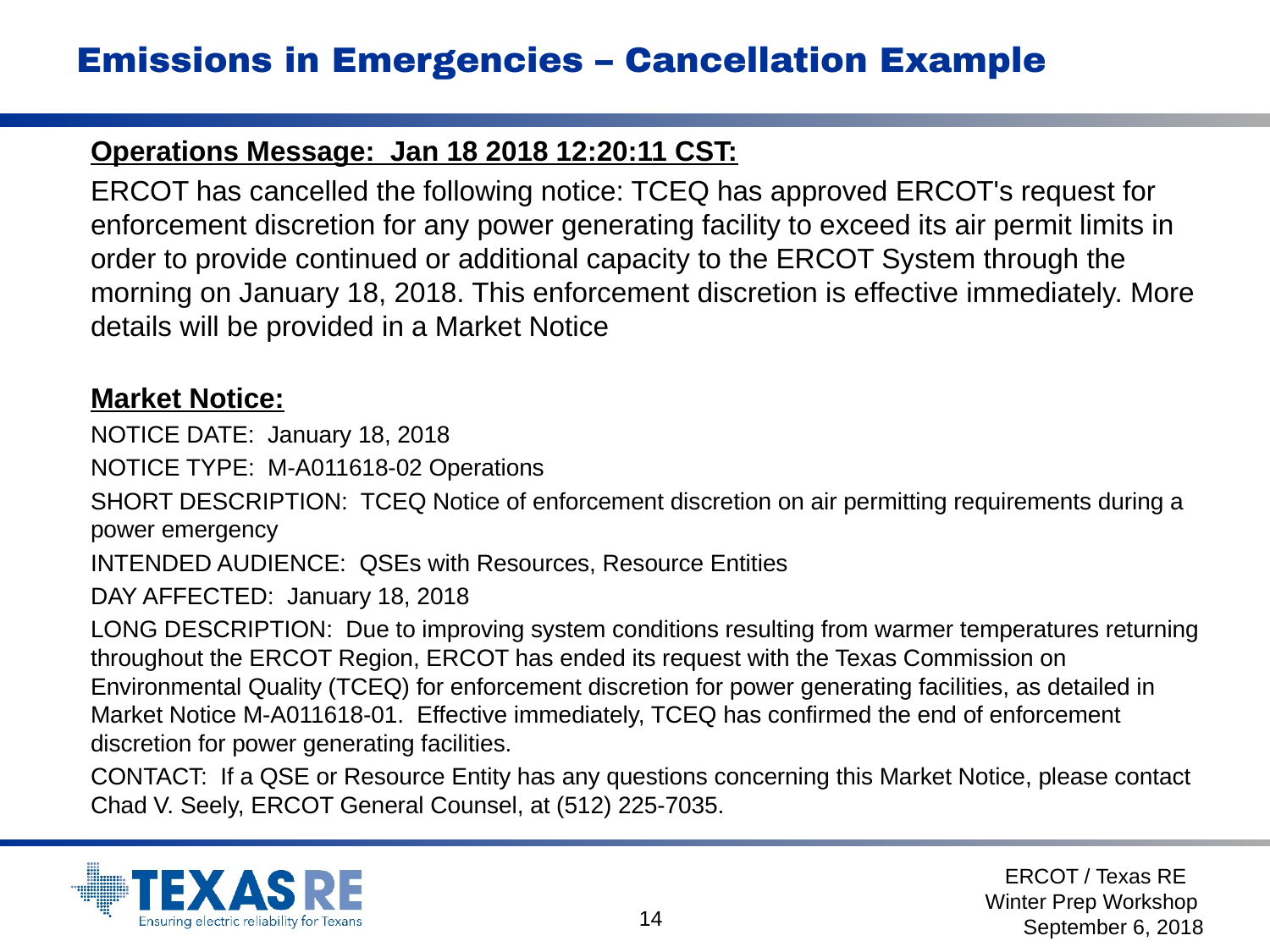

# Emissions in Emergencies – Cancellation Example
Operations Message:  Jan 18 2018 12:20:11 CST:
ERCOT has cancelled the following notice: TCEQ has approved ERCOT's request for enforcement discretion for any power generating facility to exceed its air permit limits in order to provide continued or additional capacity to the ERCOT System through the morning on January 18, 2018. This enforcement discretion is effective immediately. More details will be provided in a Market Notice

Market Notice:
NOTICE DATE:  January 18, 2018
NOTICE TYPE:  M-A011618-02 Operations
SHORT DESCRIPTION:  TCEQ Notice of enforcement discretion on air permitting requirements during a power emergency
INTENDED AUDIENCE:  QSEs with Resources, Resource Entities
DAY AFFECTED:  January 18, 2018
LONG DESCRIPTION:  Due to improving system conditions resulting from warmer temperatures returning throughout the ERCOT Region, ERCOT has ended its request with the Texas Commission on Environmental Quality (TCEQ) for enforcement discretion for power generating facilities, as detailed in Market Notice M-A011618-01.  Effective immediately, TCEQ has confirmed the end of enforcement discretion for power generating facilities.
CONTACT:  If a QSE or Resource Entity has any questions concerning this Market Notice, please contact Chad V. Seely, ERCOT General Counsel, at (512) 225-7035.

ERCOT / Texas RE
Winter Prep Workshop  September 6, 2018